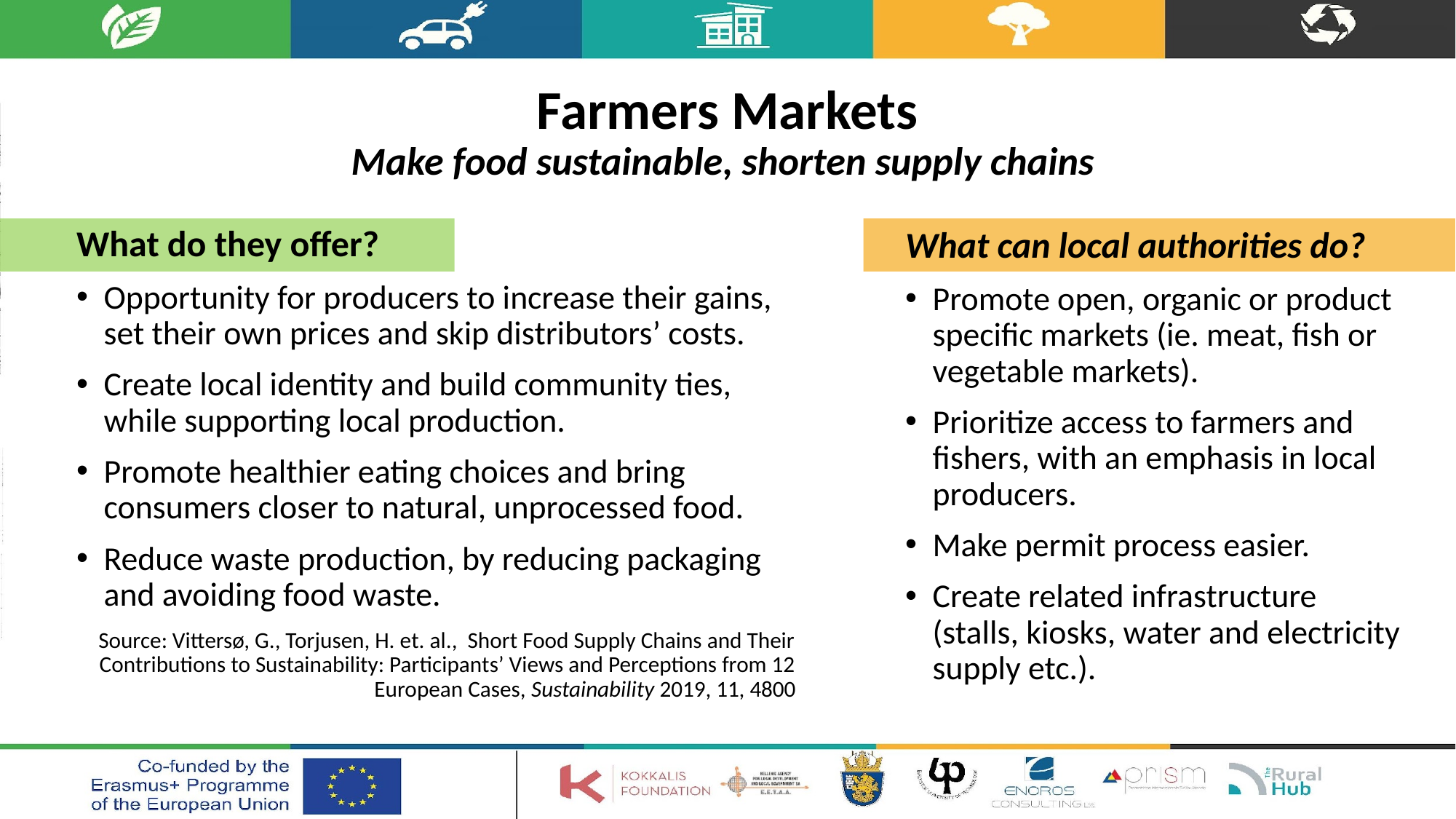

# Farmers Markets Make food sustainable, shorten supply chains

What do they offer?
Opportunity for producers to increase their gains, set their own prices and skip distributors’ costs.
Create local identity and build community ties, while supporting local production.
Promote healthier eating choices and bring consumers closer to natural, unprocessed food.
Reduce waste production, by reducing packaging and avoiding food waste.
Source: Vittersø, G., Torjusen, H. et. al.,  Short Food Supply Chains and Their Contributions to Sustainability: Participants’ Views and Perceptions from 12 European Cases, Sustainability 2019, 11, 4800

What can local authorities do?
Promote open, organic or product specific markets (ie. meat, fish or vegetable markets).
Prioritize access to farmers and fishers, with an emphasis in local producers.
Make permit process easier.
Create related infrastructure (stalls, kiosks, water and electricity supply etc.).